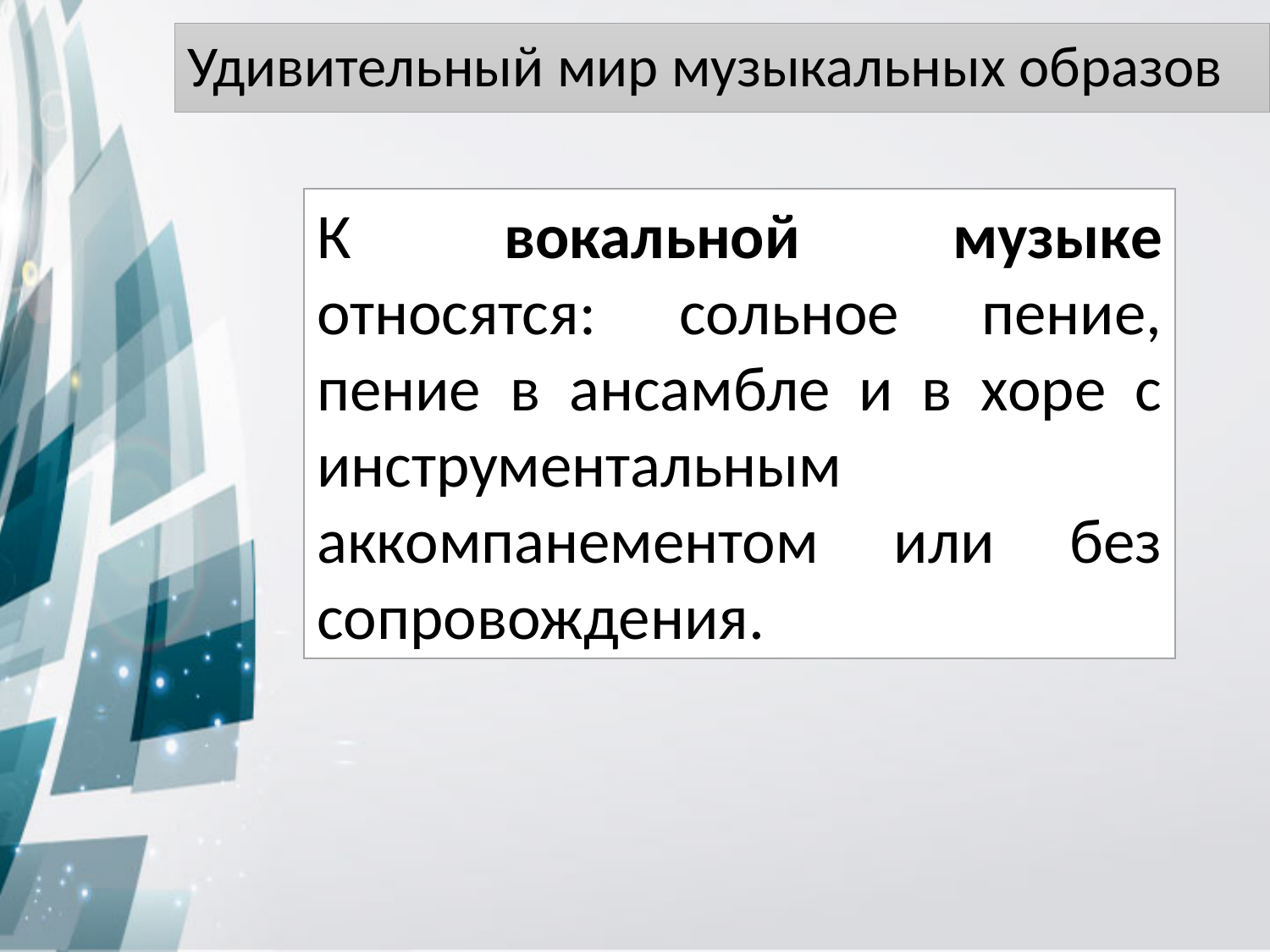

# Удивительный мир музыкальных образов
К вокальной музыке относятся: сольное пение, пение в ансамбле и в хоре с инструментальным аккомпанементом или без сопровождения.